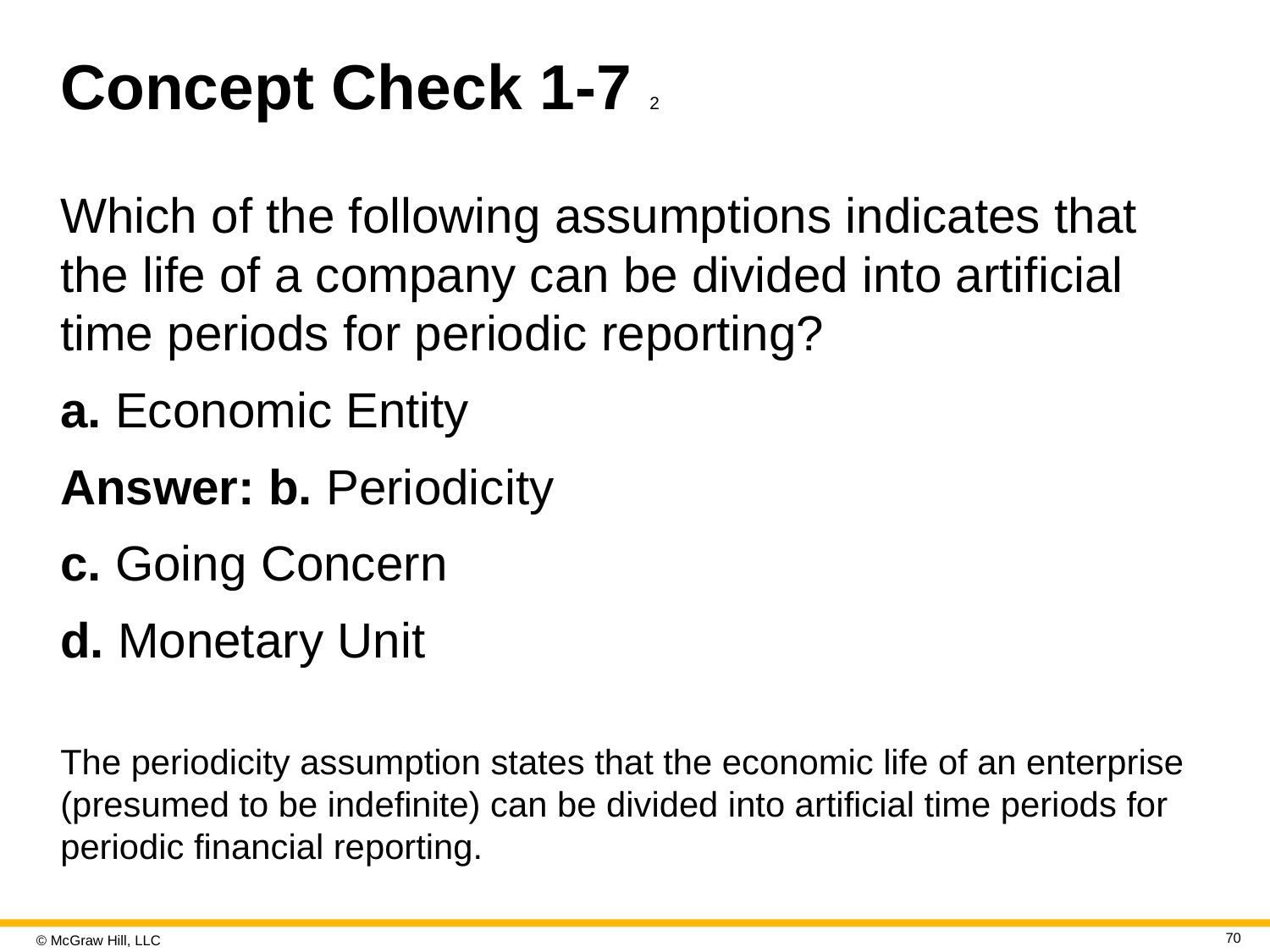

# Concept Check 1-7 2
Which of the following assumptions indicates that the life of a company can be divided into artificial time periods for periodic reporting?
a. Economic Entity
Answer: b. Periodicity
c. Going Concern
d. Monetary Unit
The periodicity assumption states that the economic life of an enterprise (presumed to be indefinite) can be divided into artificial time periods for periodic financial reporting.
70